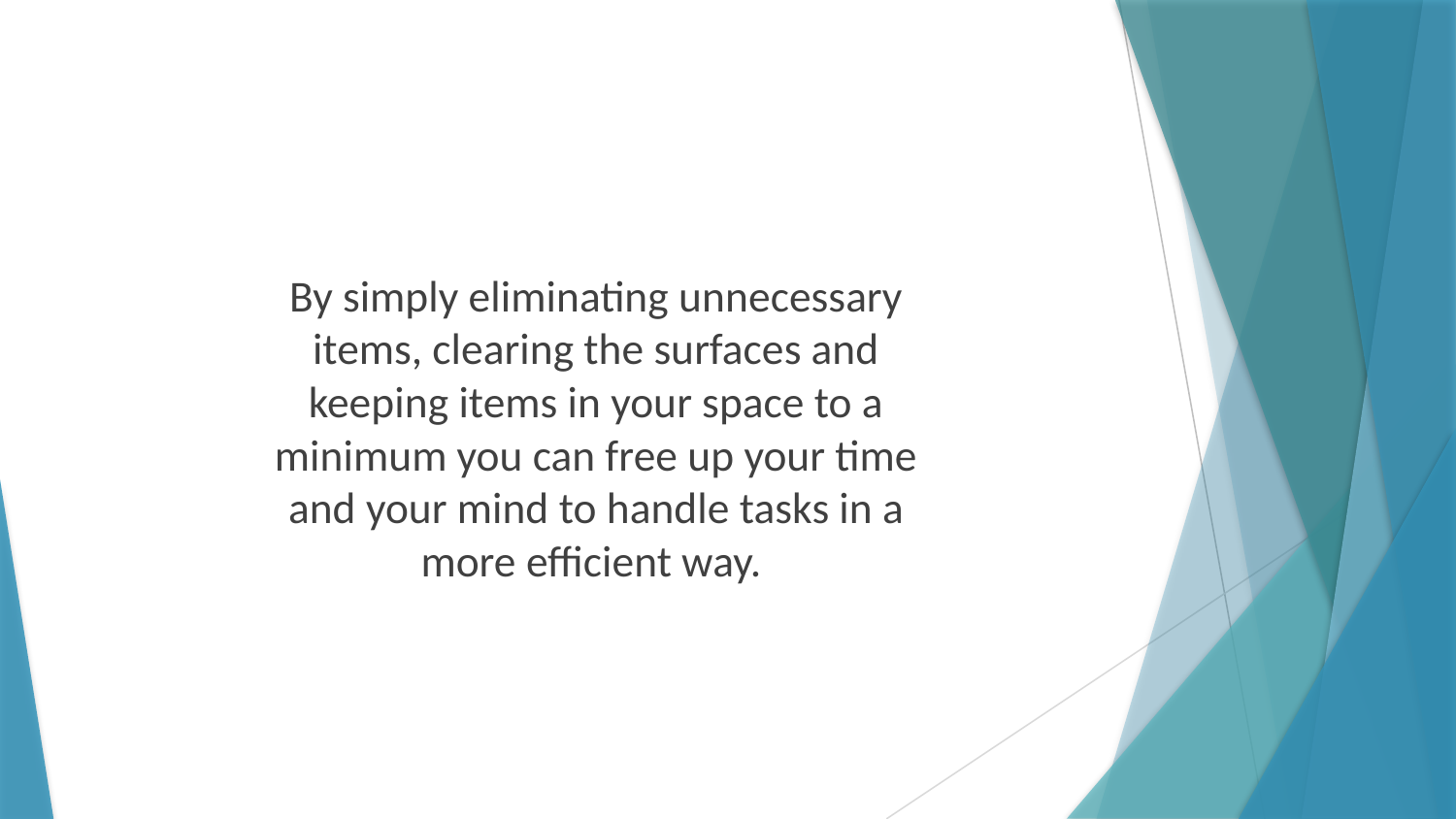

By simply eliminating unnecessary items, clearing the surfaces and keeping items in your space to a minimum you can free up your time and your mind to handle tasks in a more efficient way.